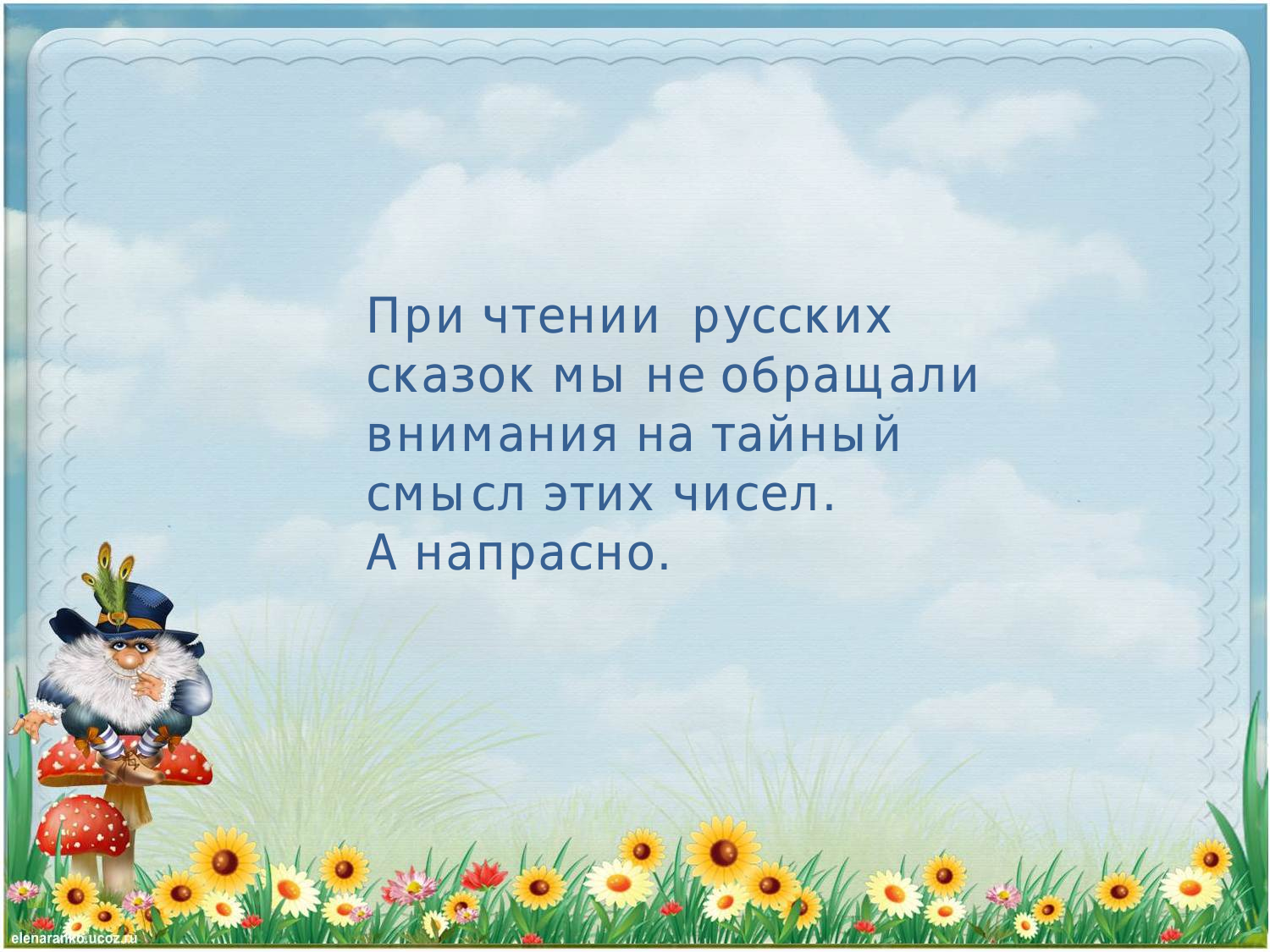

При чтении  русских сказок мы не обращали внимания на тайный смысл этих чисел.
А напрасно.